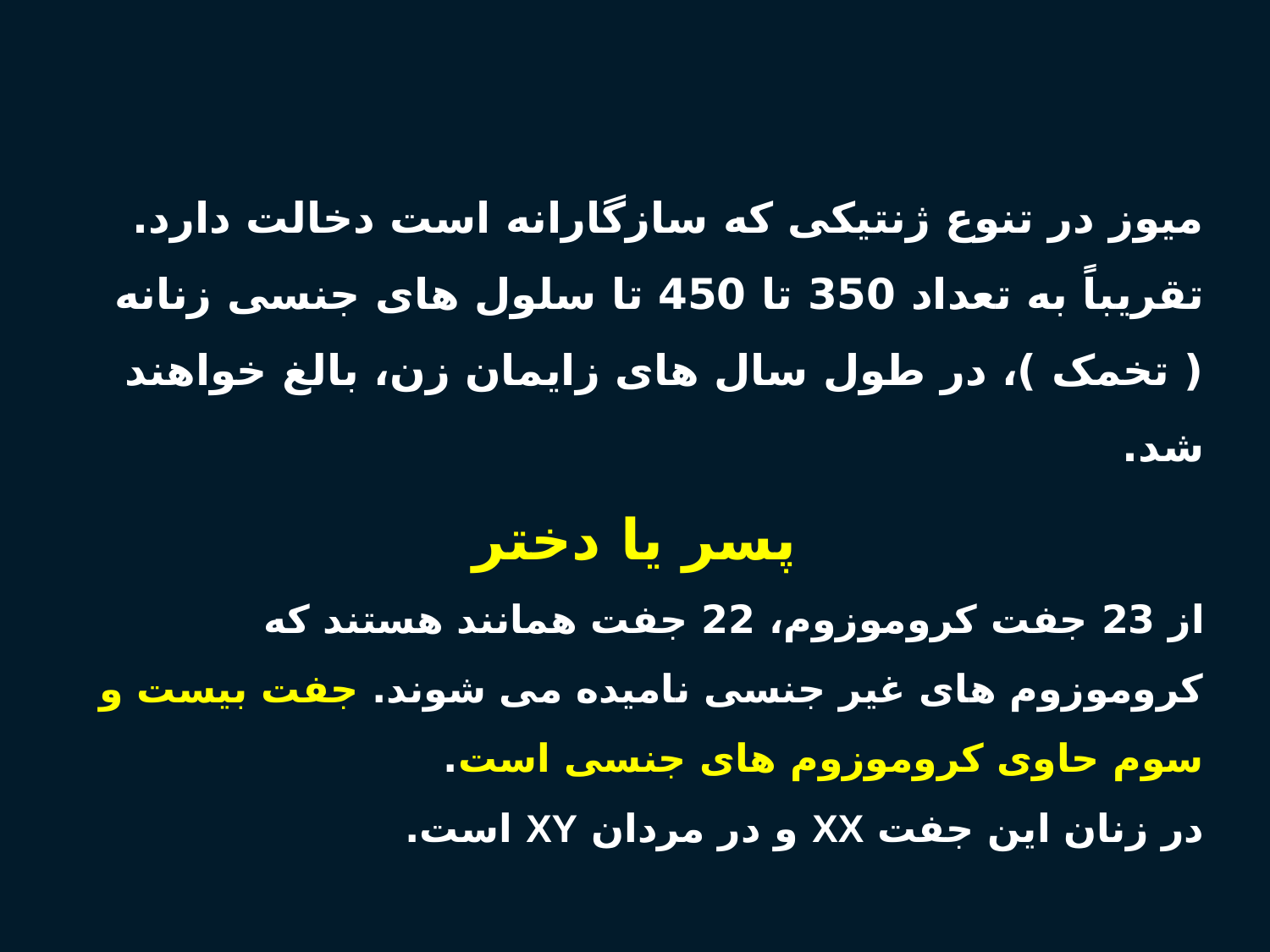

میوز در تنوع ژنتیکی که سازگارانه است دخالت دارد.
تقریباً به تعداد 350 تا 450 تا سلول های جنسی زنانه ( تخمک )، در طول سال های زایمان زن، بالغ خواهند شد.
پسر یا دختر
از 23 جفت کروموزوم، 22 جفت همانند هستند که کروموزوم های غیر جنسی نامیده می شوند. جفت بیست و سوم حاوی کروموزوم های جنسی است.
در زنان این جفت XX و در مردان XY است.
6